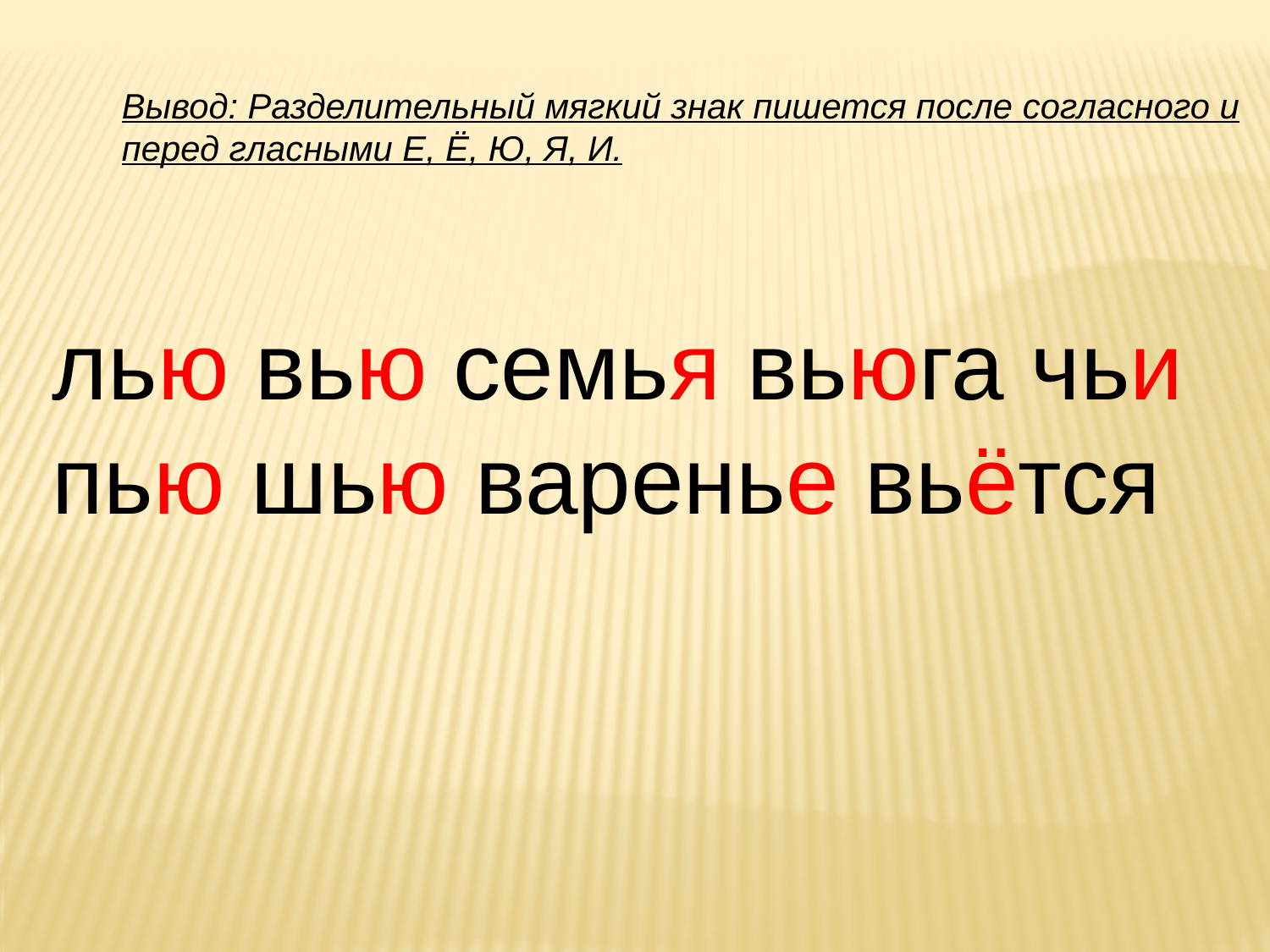

Вывод: Разделительный мягкий знак пишется после согласного и перед гласными Е, Ё, Ю, Я, И.
лью вью семья вьюга чьи
пью шью варенье вьётся